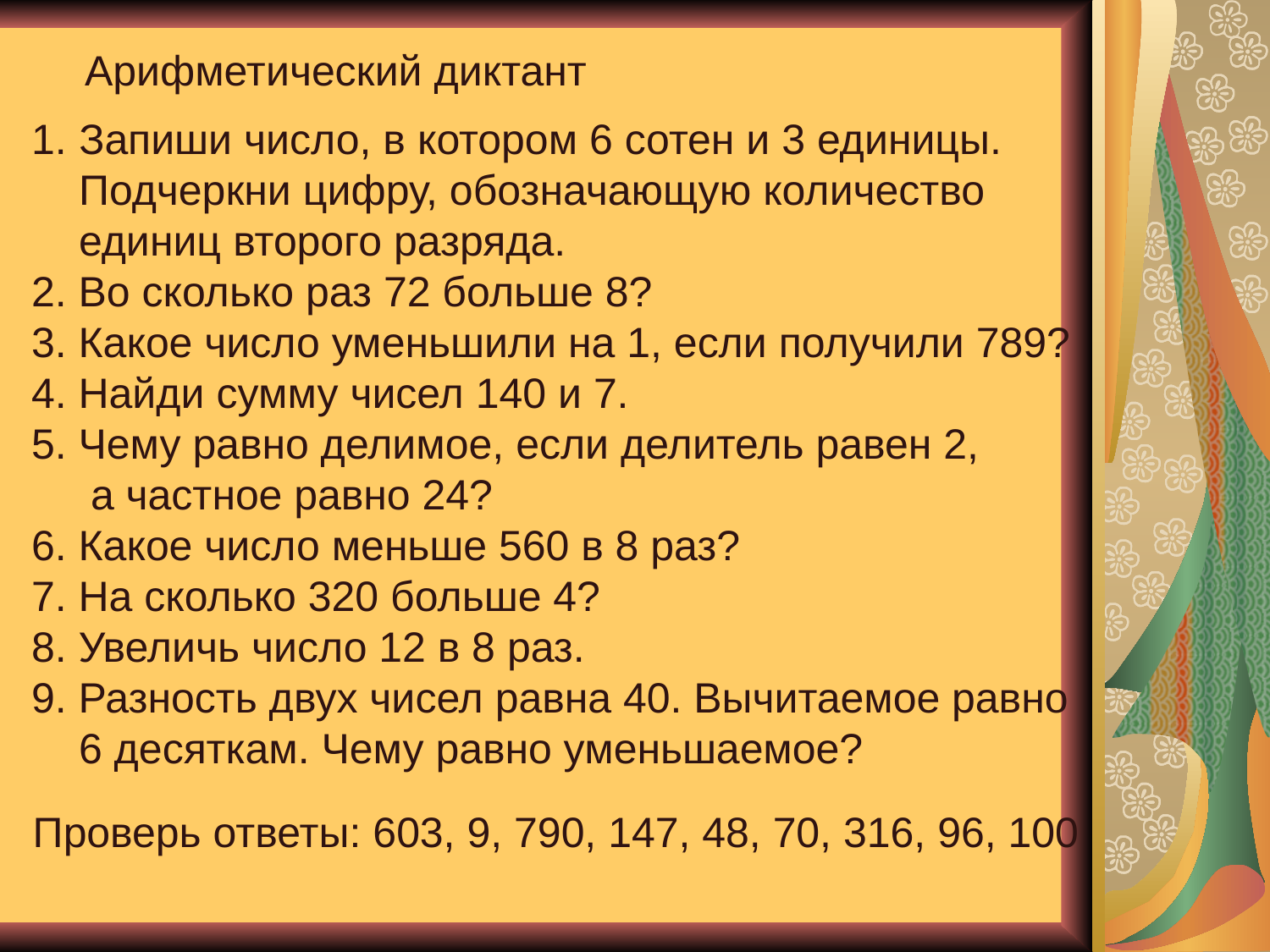

Арифметический диктант
Запиши число, в котором 6 сотен и 3 единицы.
    Подчеркни цифру, обозначающую количество
    единиц второго разряда.
2. Во сколько раз 72 больше 8?
3. Какое число уменьшили на 1, если получили 789?
4. Найди сумму чисел 140 и 7.
5. Чему равно делимое, если делитель равен 2,
     а частное равно 24?
6. Какое число меньше 560 в 8 раз?
7. На сколько 320 больше 4?
8. Увеличь число 12 в 8 раз.
9. Разность двух чисел равна 40. Вычитаемое равно
    6 десяткам. Чему равно уменьшаемое?
Проверь ответы: 603, 9, 790, 147, 48, 70, 316, 96, 100